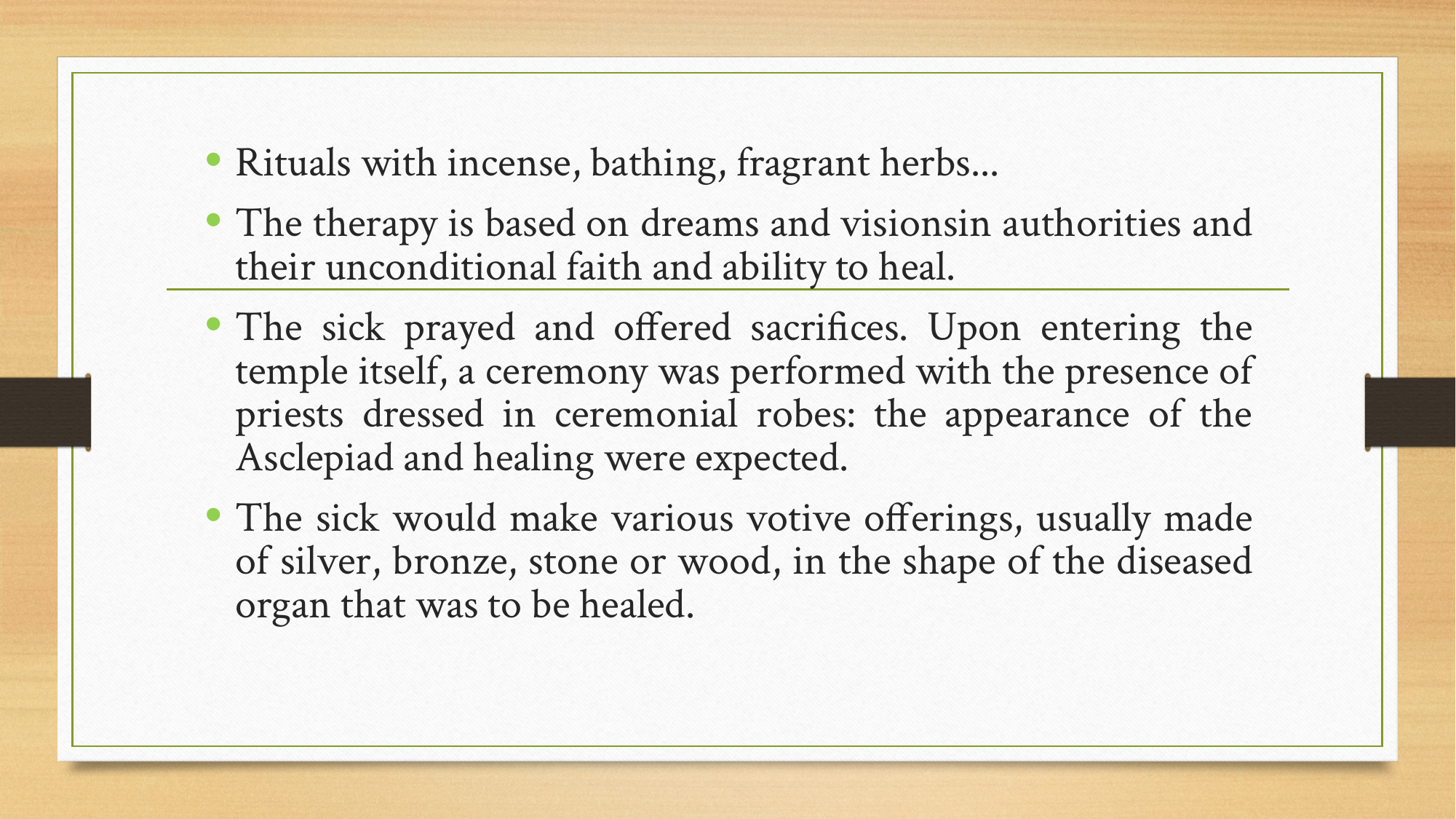

Rituals with incense, bathing, fragrant herbs...
The therapy is based on dreams and visionsin authorities and their unconditional faith and ability to heal.
The sick prayed and offered sacrifices. Upon entering the temple itself, a ceremony was performed with the presence of priests dressed in ceremonial robes: the appearance of the Asclepiad and healing were expected.
The sick would make various votive offerings, usually made of silver, bronze, stone or wood, in the shape of the diseased organ that was to be healed.